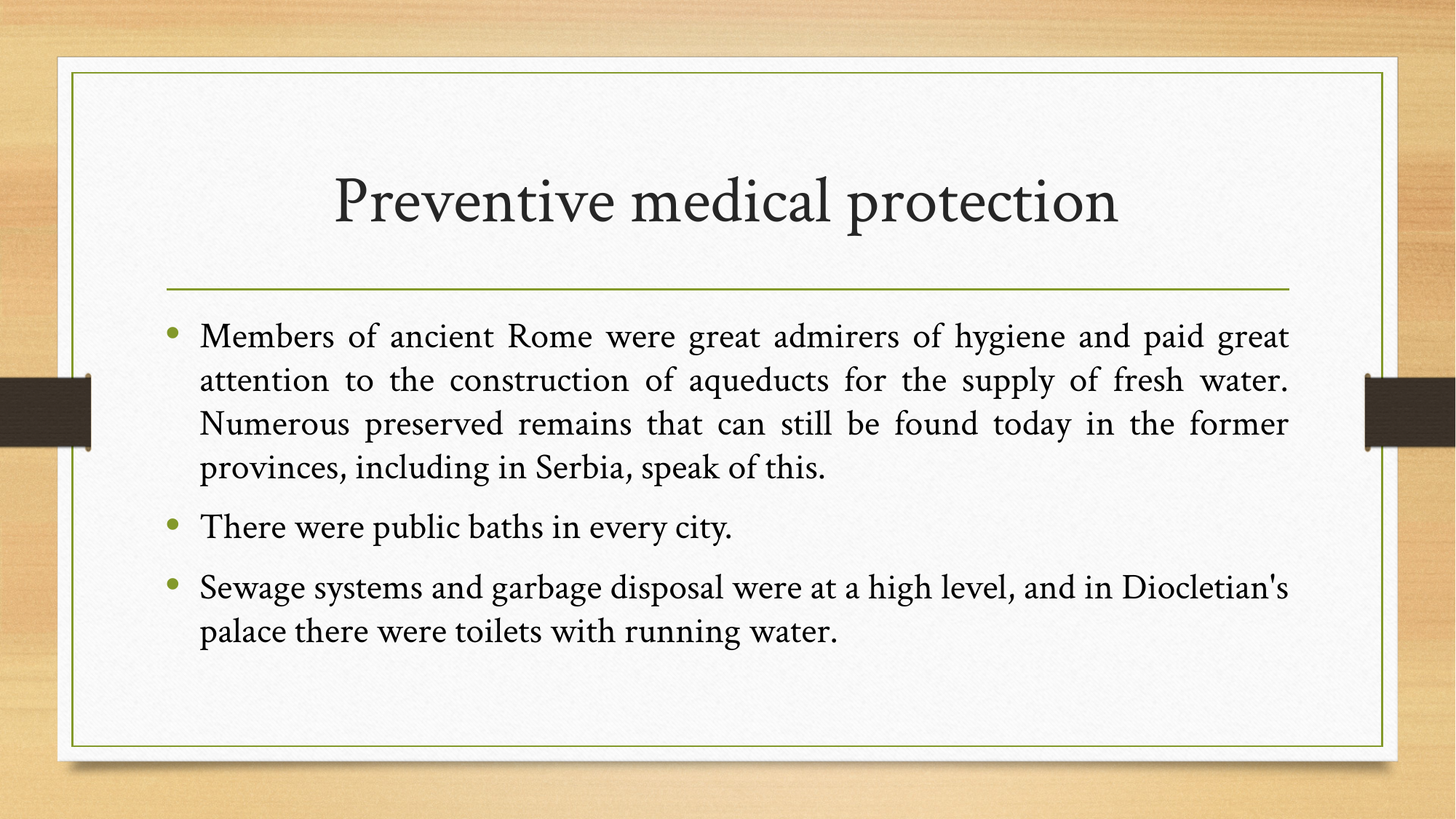

# Preventive medical protection
Members of ancient Rome were great admirers of hygiene and paid great attention to the construction of aqueducts for the supply of fresh water. Numerous preserved remains that can still be found today in the former provinces, including in Serbia, speak of this.
There were public baths in every city.
Sewage systems and garbage disposal were at a high level, and in Diocletian's palace there were toilets with running water.